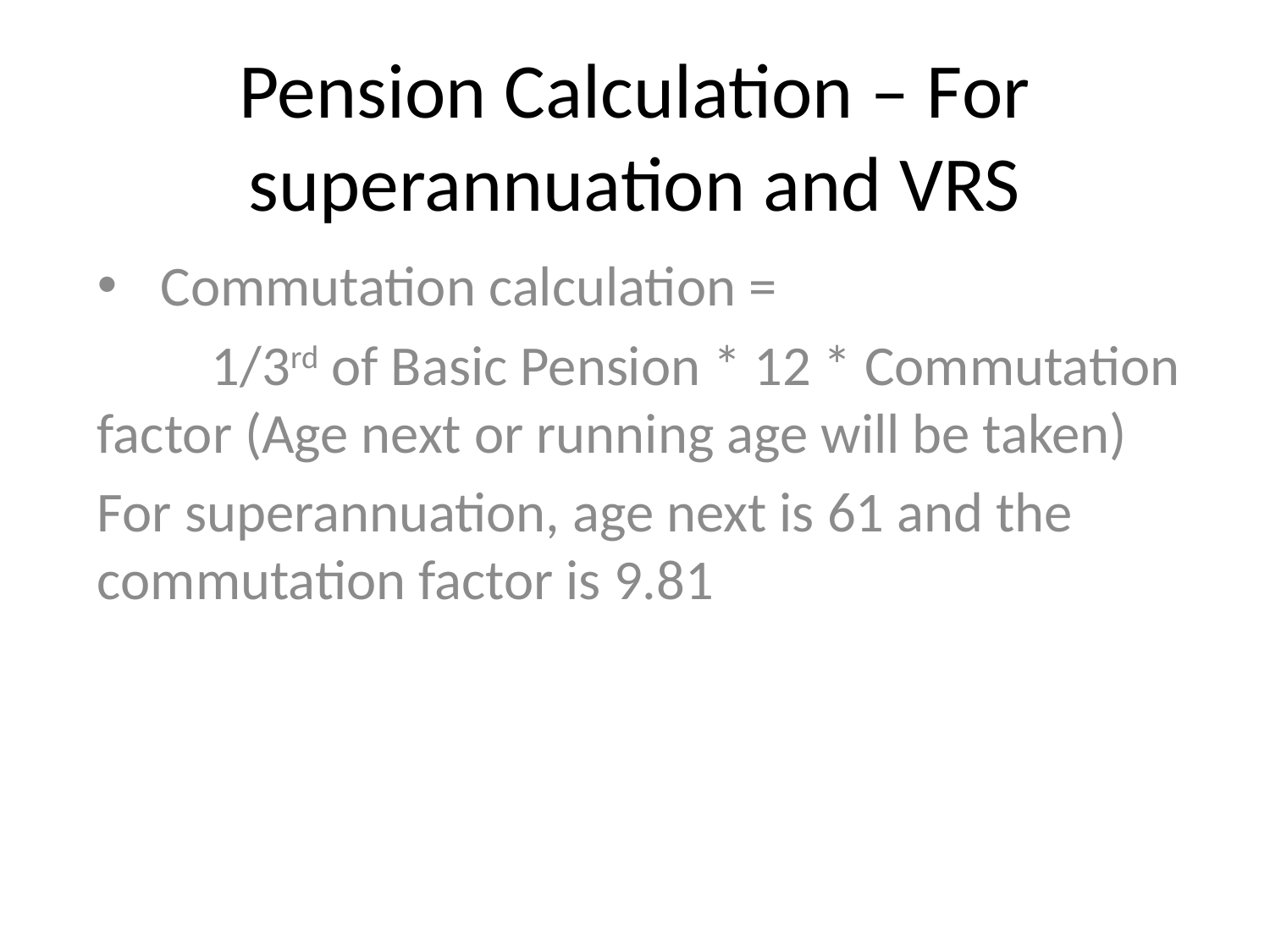

# Pension Calculation – For superannuation and VRS

Commutation calculation =
         1/3rd of Basic Pension * 12 * Commutation factor (Age next or running age will be taken)
For superannuation, age next is 61 and the commutation factor is 9.81